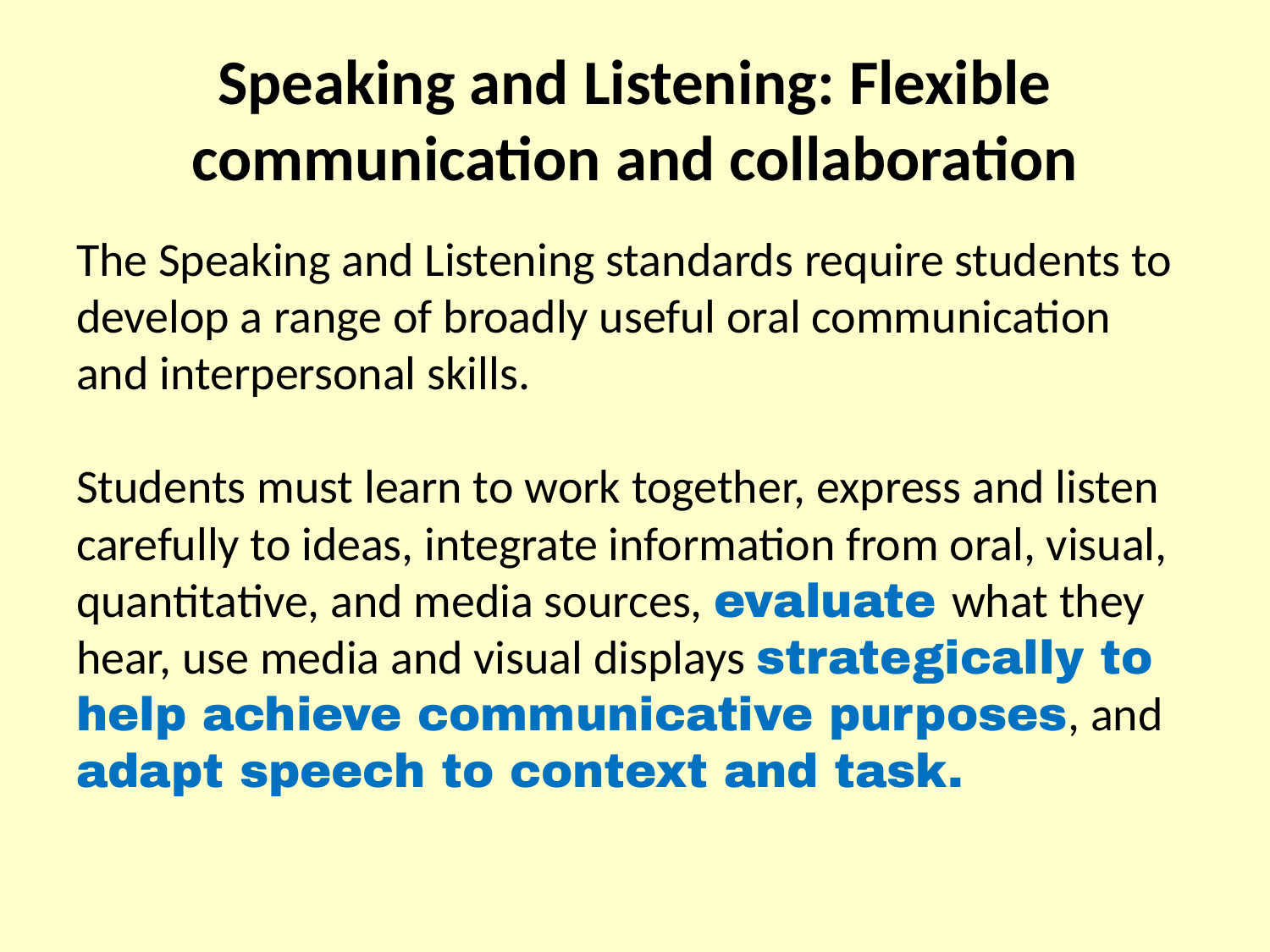

# Speaking and Listening: Flexible communication and collaboration
The Speaking and Listening standards require students to develop a range of broadly useful oral communication and interpersonal skills.
Students must learn to work together, express and listen carefully to ideas, integrate information from oral, visual, quantitative, and media sources, evaluate what they hear, use media and visual displays strategically to help achieve communicative purposes, and adapt speech to context and task.